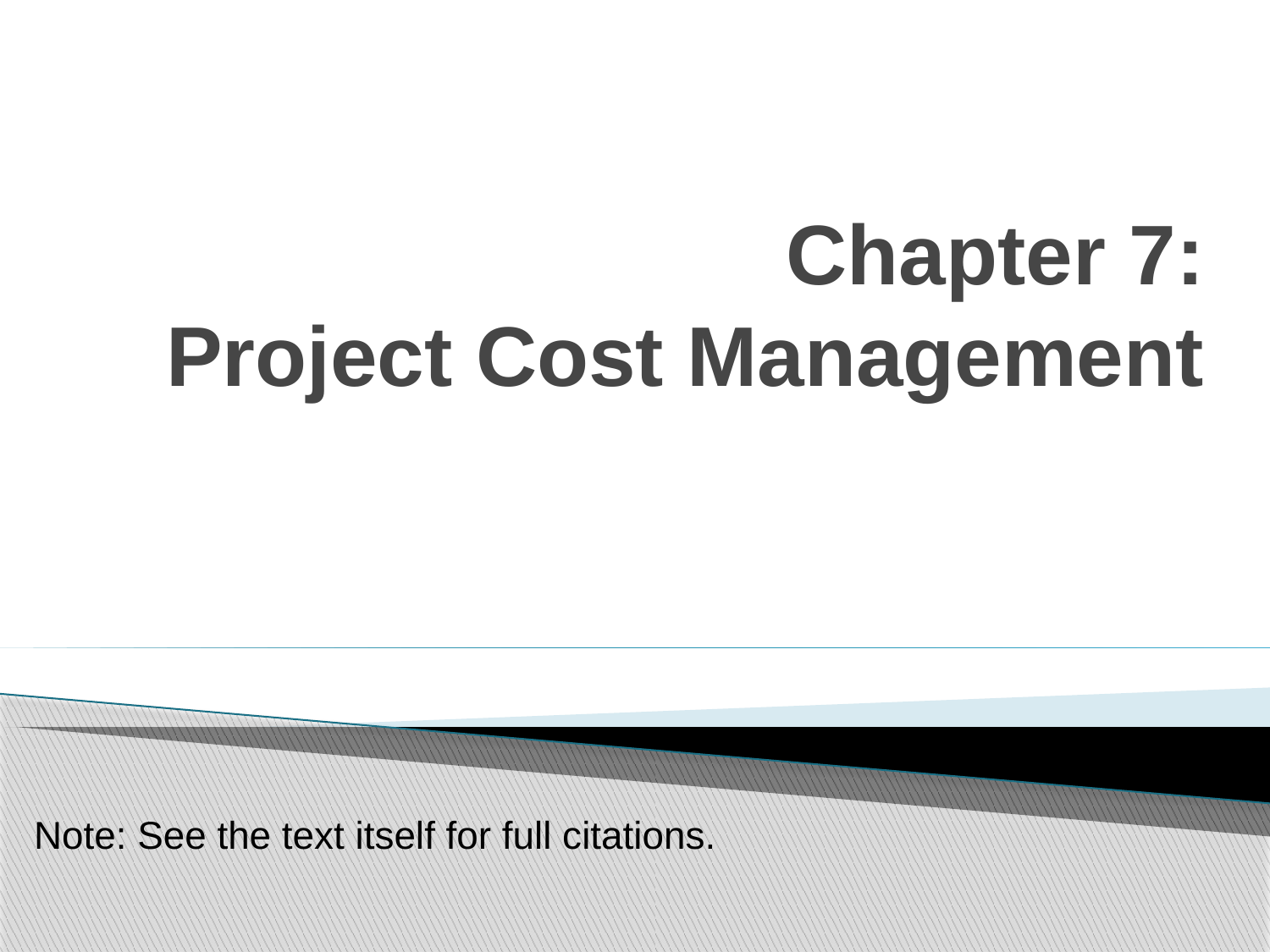

# Chapter 7: Project Cost Management
Note: See the text itself for full citations.